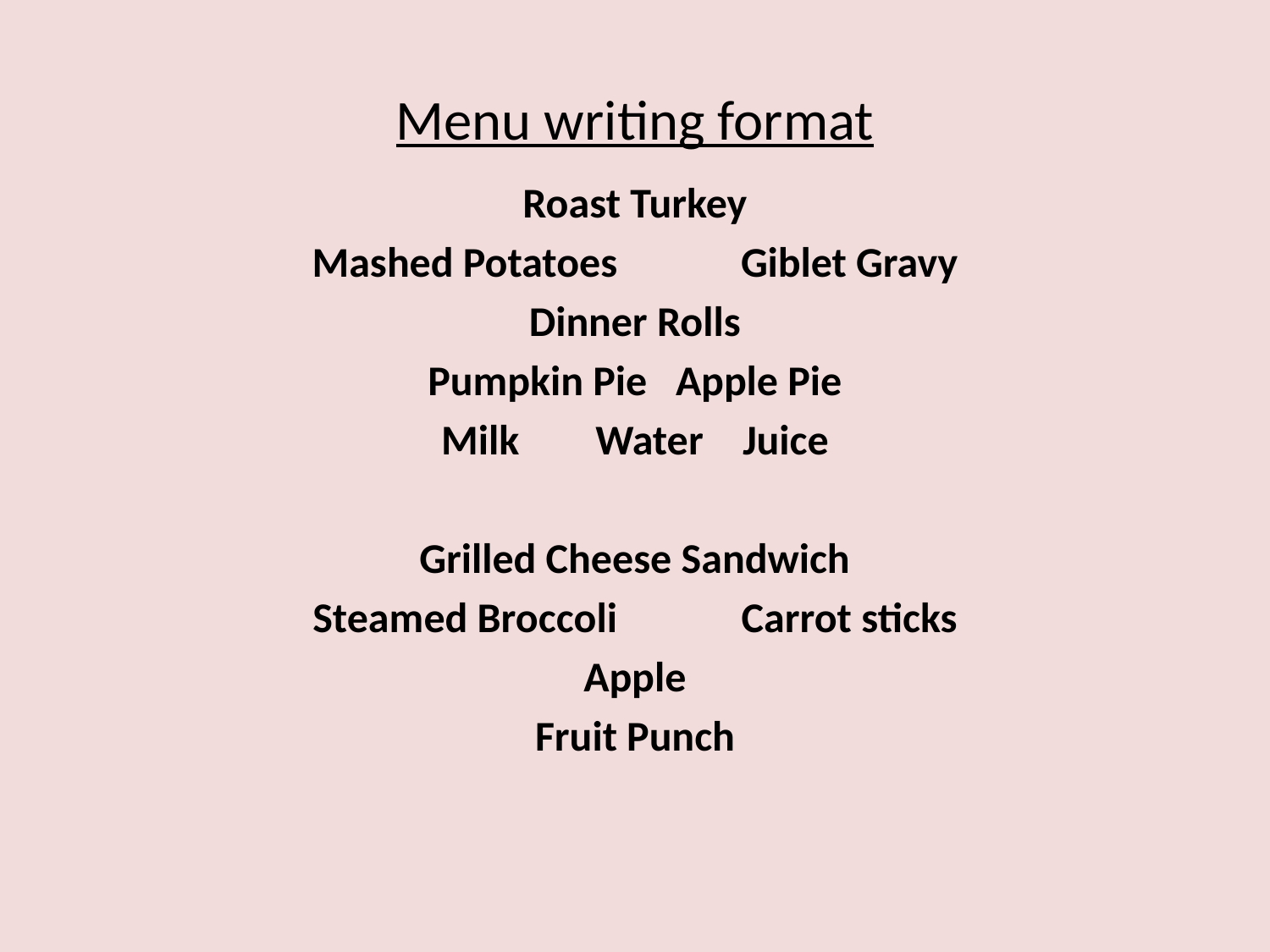

# Menu writing format
Roast Turkey
Mashed Potatoes	Giblet Gravy
Dinner Rolls
Pumpkin Pie   Apple Pie
Milk        Water	Juice

Grilled Cheese Sandwich
Steamed Broccoli	Carrot sticks
Apple
Fruit Punch